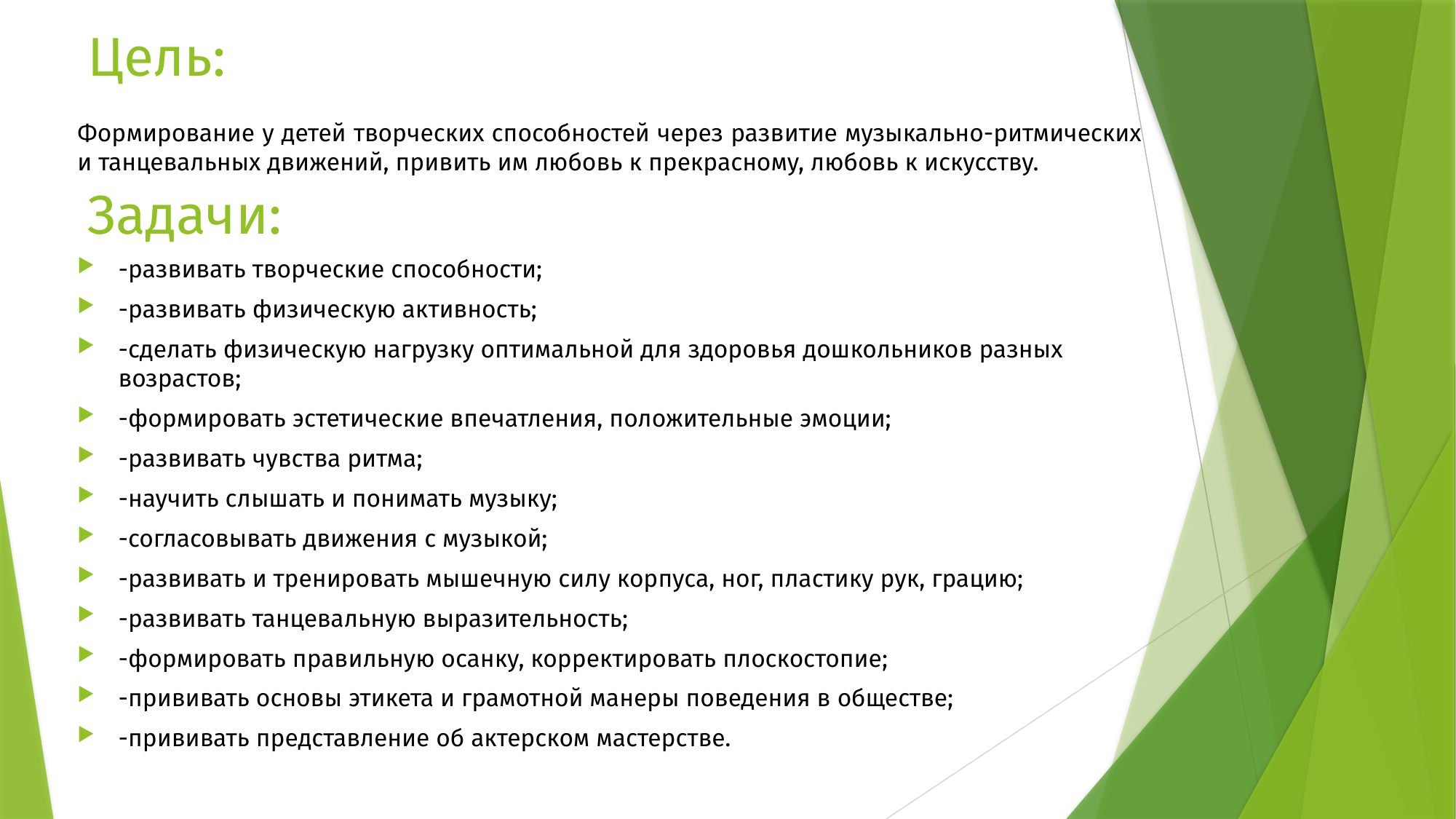

Цель:
Формирование у детей творческих способностей через развитие музыкально-ритмических и танцевальных движений, привить им любовь к прекрасному, любовь к искусству.

-развивать творческие способности;
-развивать физическую активность;
-сделать физическую нагрузку оптимальной для здоровья дошкольников разных возрастов;
-формировать эстетические впечатления, положительные эмоции;
-развивать чувства ритма;
-научить слышать и понимать музыку;
-согласовывать движения с музыкой;
-развивать и тренировать мышечную силу корпуса, ног, пластику рук, грацию;
-развивать танцевальную выразительность;
-формировать правильную осанку, корректировать плоскостопие;
-прививать основы этикета и грамотной манеры поведения в обществе;
-прививать представление об актерском мастерстве.

# Задачи: